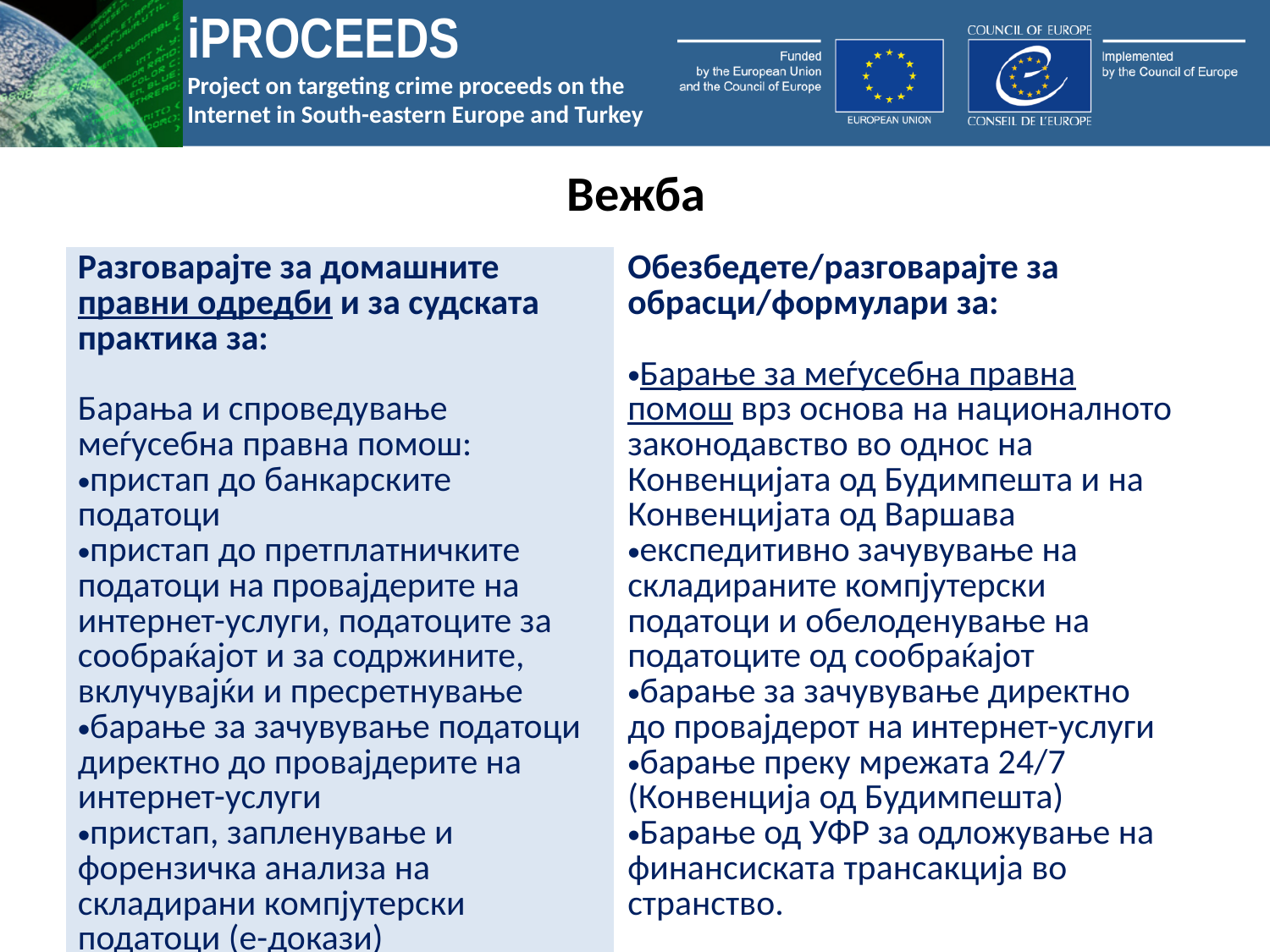

# Вежба
| Разговарајте за домашните правни одредби и за судската практика за: Барања и спроведување меѓусебна правна помош: пристап до банкарските податоци пристап до претплатничките податоци на провајдерите на интернет-услуги, податоците за сообраќајот и за содржините, вклучувајќи и пресретнување барање за зачувување податоци директно до провајдерите на интернет-услуги пристап, запленување и форензичка анализа на складирани компјутерски податоци (е-докази) Замрзнување на трансакција/имот Конфискација на имот Споделување на имот | Обезбедете/разговарајте за обрасци/формулари за: Барање за меѓусебна правна помош врз основа на националното законодавство во однос на Конвенцијата од Будимпешта и на Конвенцијата од Варшава експедитивно зачувување на складираните компјутерски податоци и обелоденување на податоците од сообраќајот барање за зачувување директно до провајдерот на интернет-услуги барање преку мрежата 24/7 (Конвенција од Будимпешта) Барање од УФР за одложување на финансиската трансакција во странство. |
| --- | --- |